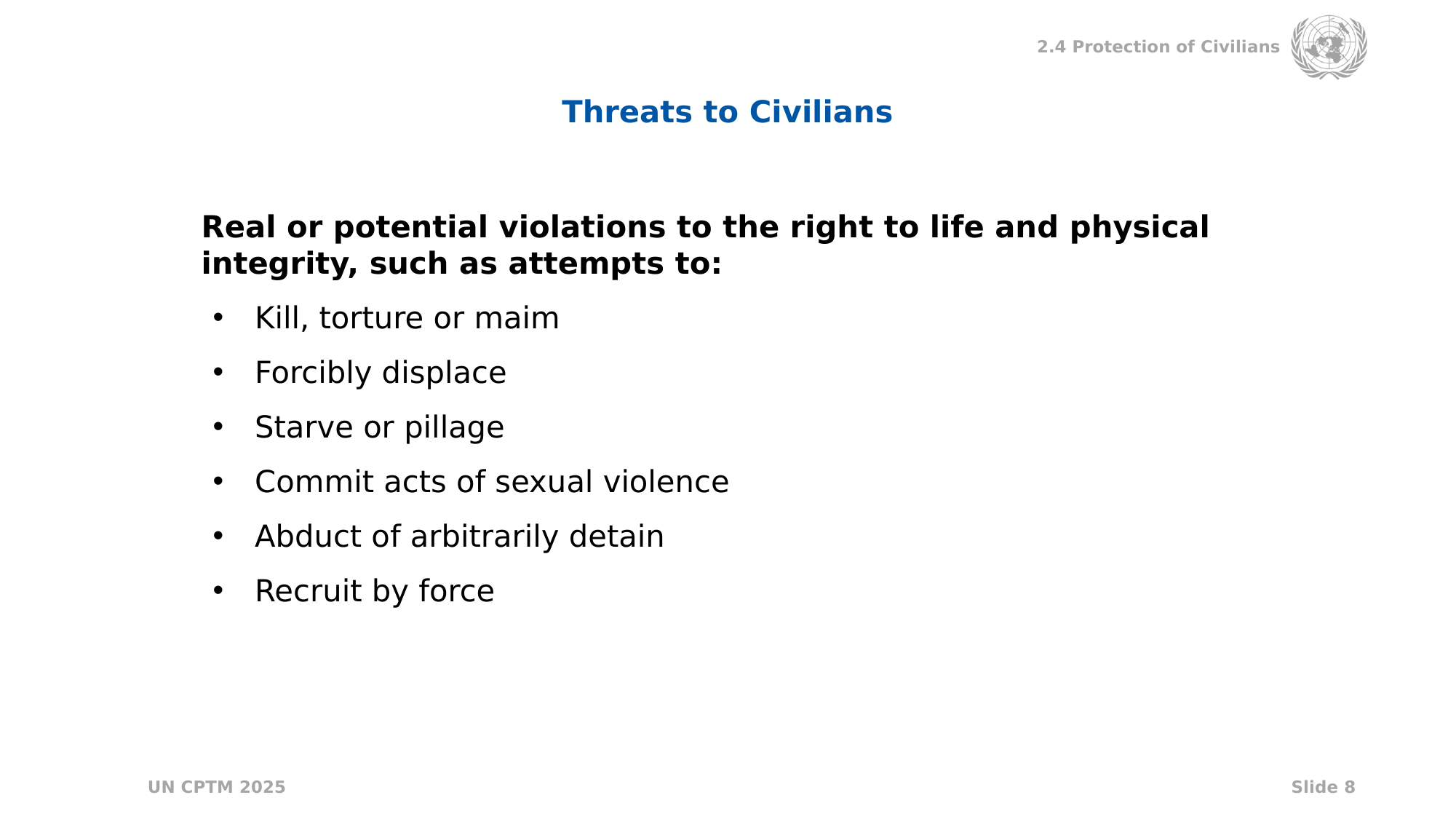

Threats to Civilians
Real or potential violations to the right to life and physical integrity, such as attempts to:
Kill, torture or maim
Forcibly displace
Starve or pillage
Commit acts of sexual violence
Abduct of arbitrarily detain
Recruit by force